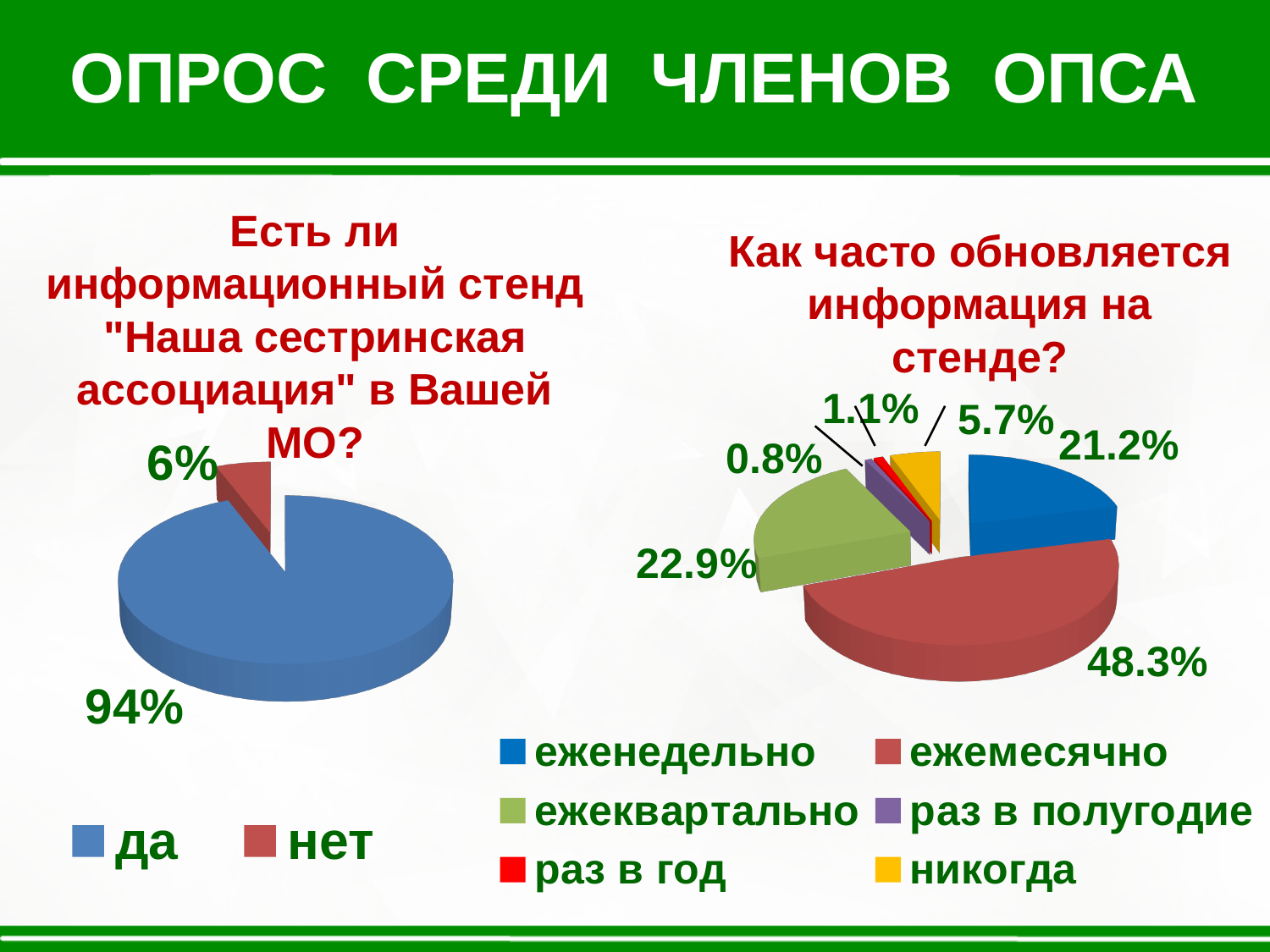

ОПРОС  СРЕДИ  ЧЛЕНОВ  ОПСА
Есть ли информационный стенд "Наша сестринская ассоциация" в Вашей МО?
Как часто обновляется информация на стенде?

[unsupported chart]

[unsupported chart]